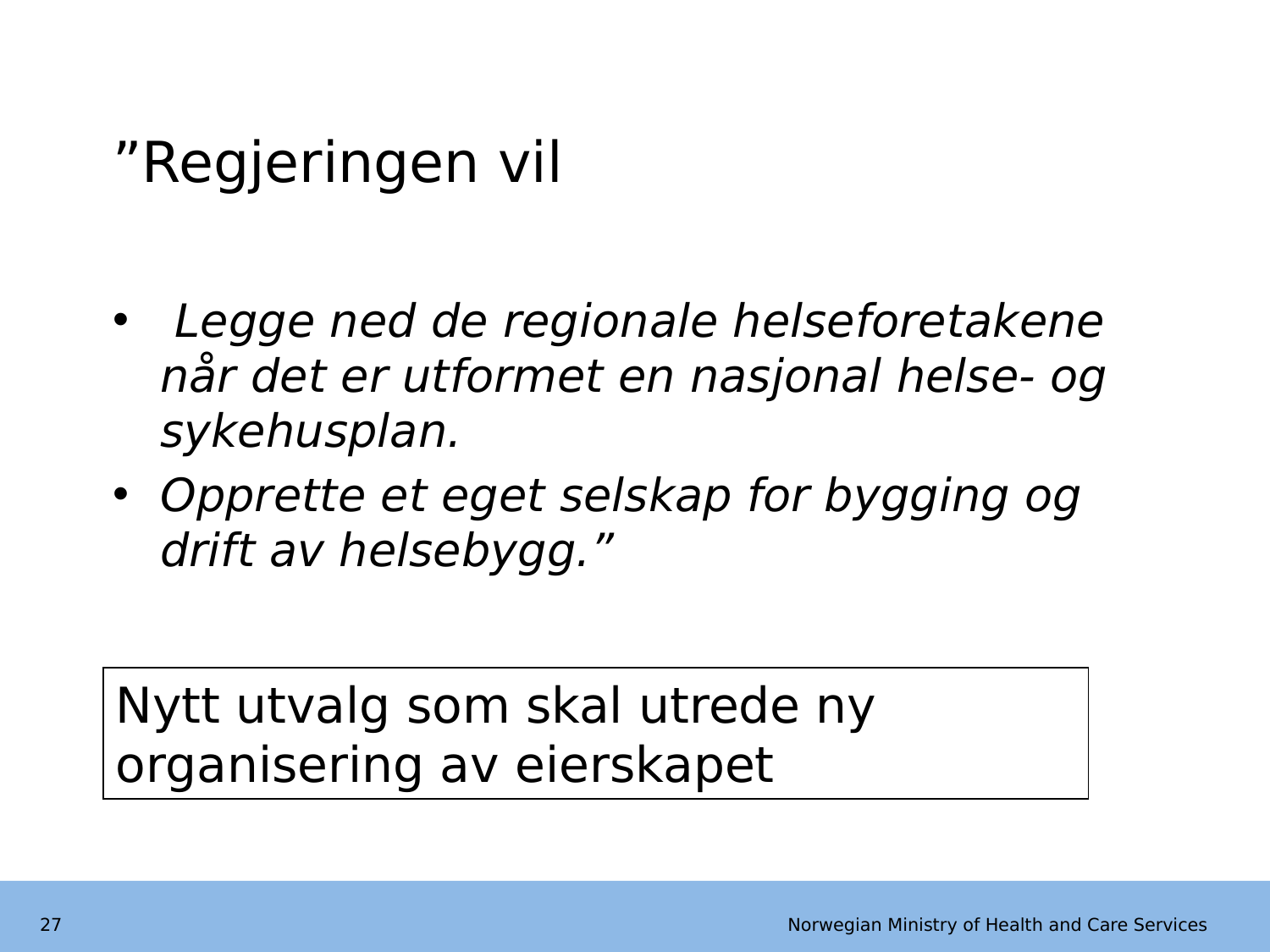

# ”Regjeringen vil

 Legge ned de regionale helseforetakene når det er utformet en nasjonal helse- og sykehusplan.
Opprette et eget selskap for bygging og drift av helsebygg.”

Nytt utvalg som skal utrede ny organisering av eierskapet
27